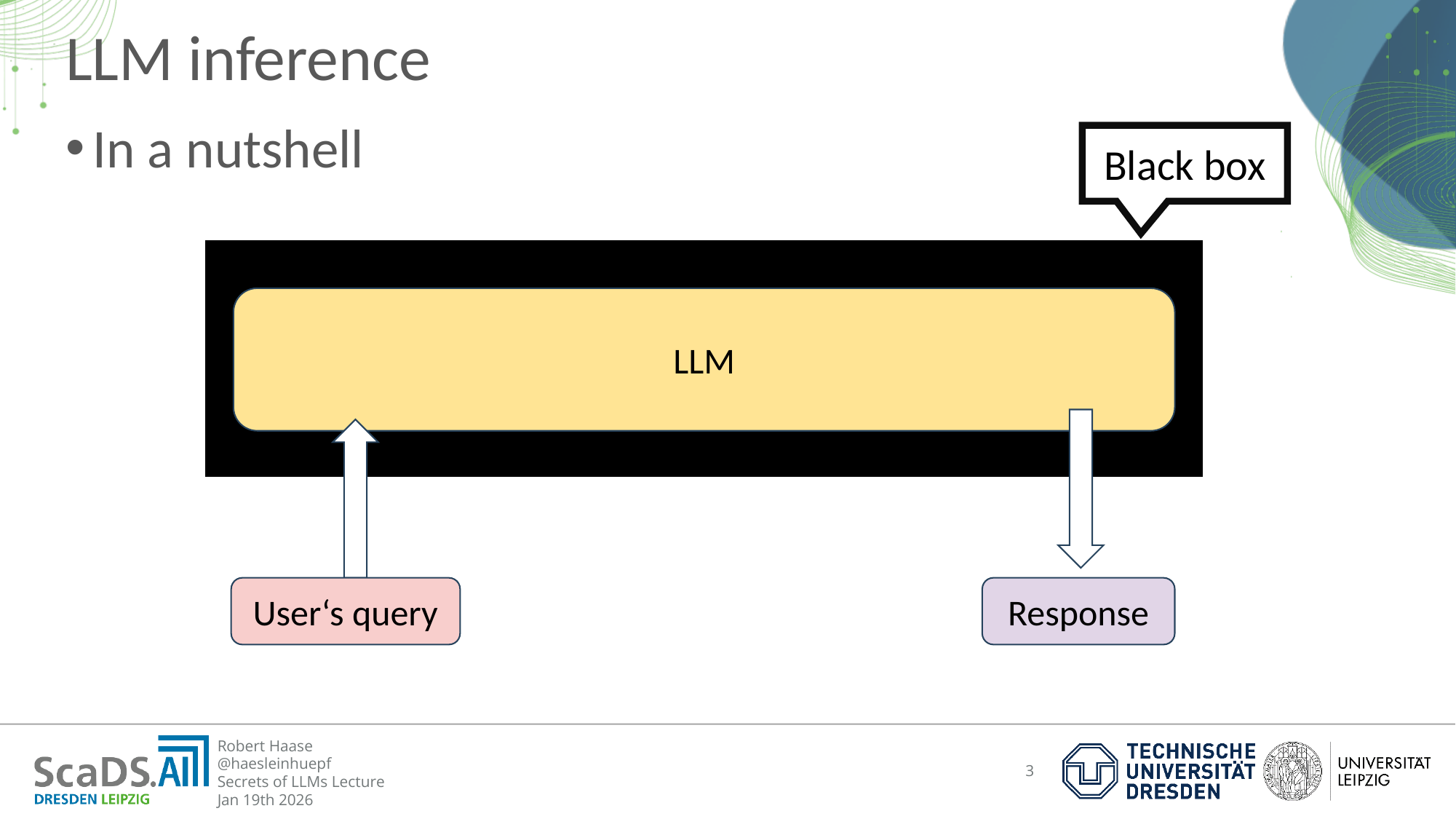

# LLM inference
In a nutshell
Black box

LLM

User‘s query
Response